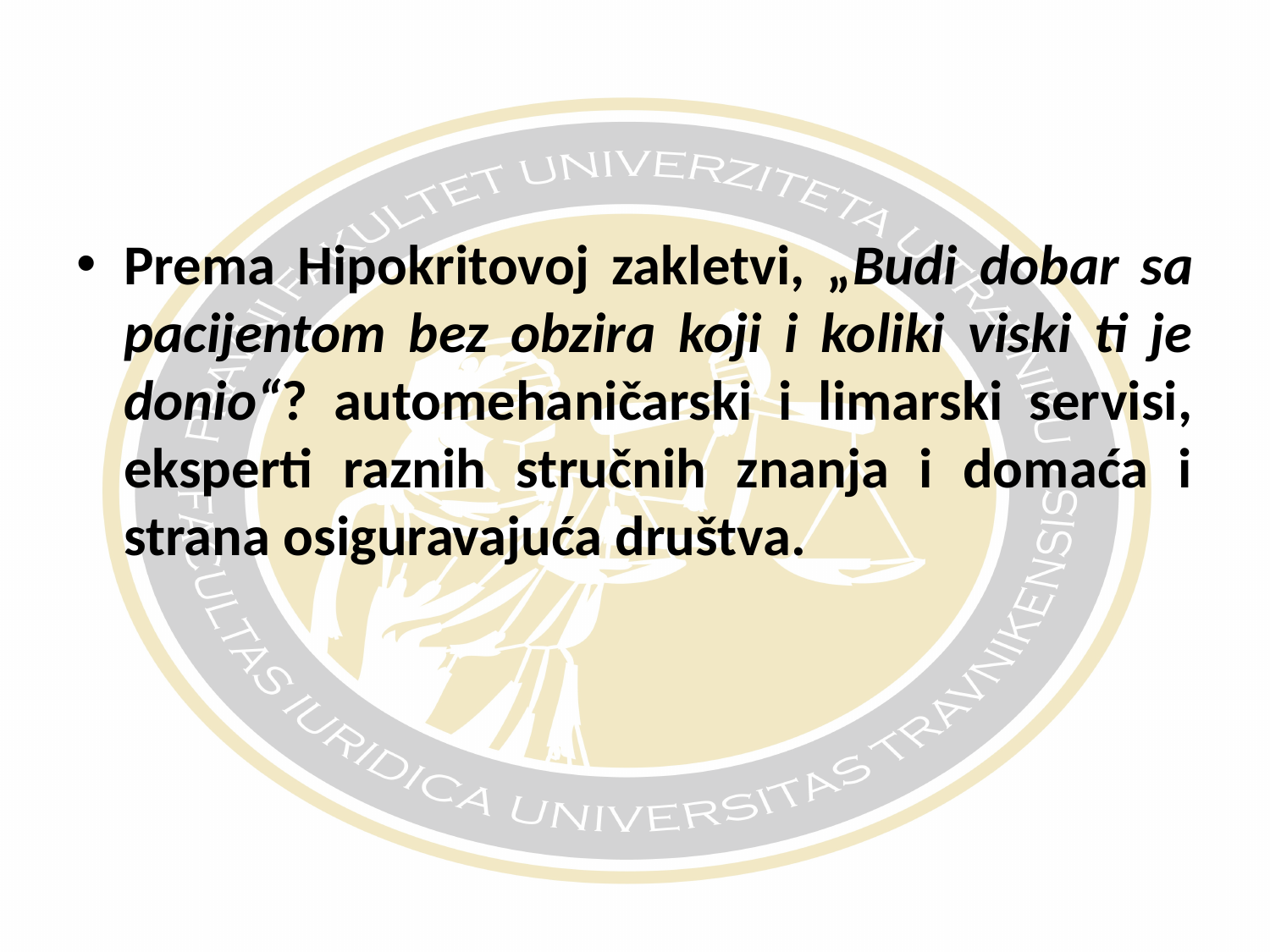

#
Prema Hipokritovoj zakletvi, „Budi dobar sa pacijentom bez obzira koji i koliki viski ti je donio“? automehaničarski i limarski servisi, eksperti raznih stručnih znanja i domaća i strana osiguravajuća društva.